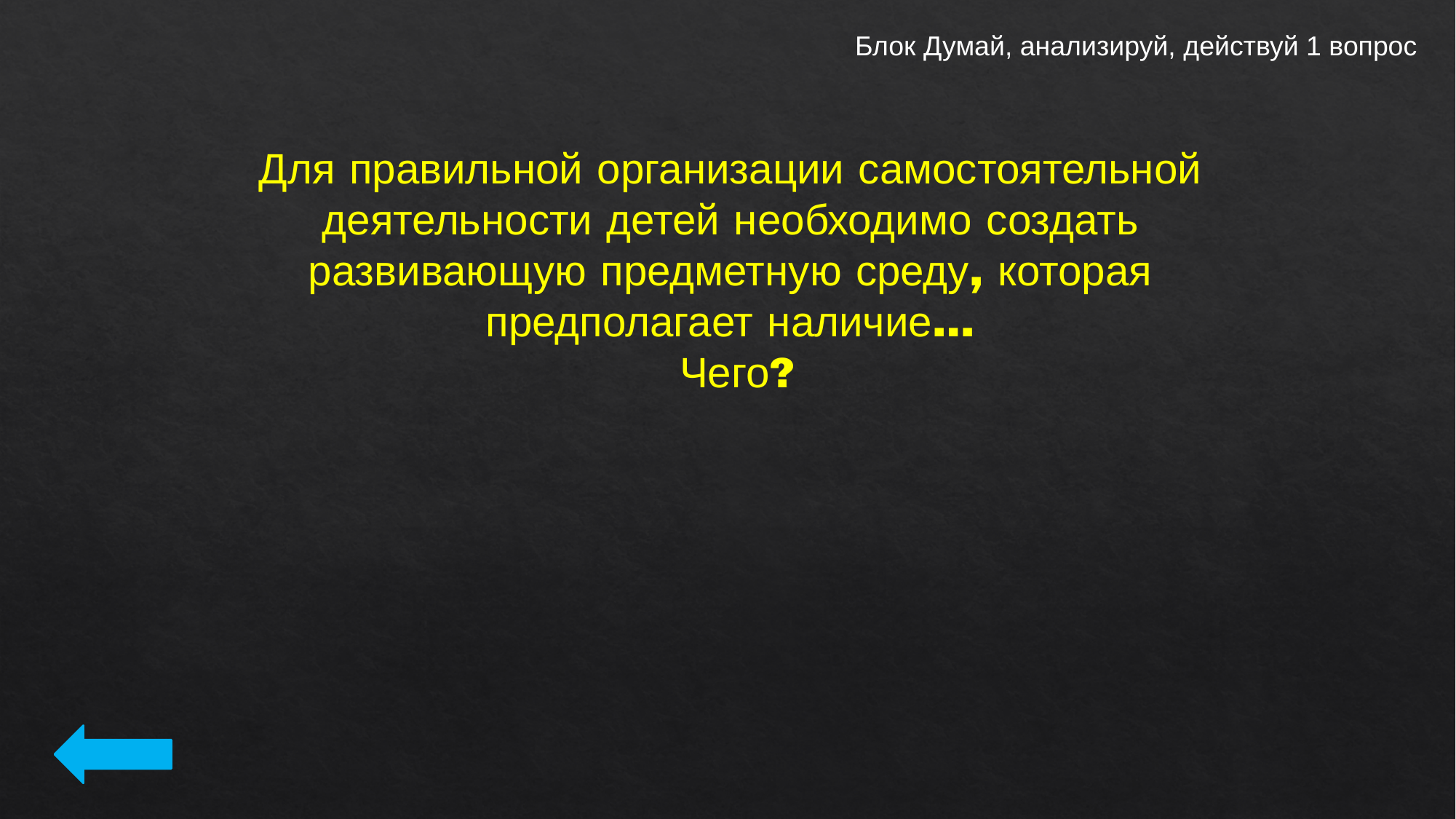

Блок Думай, анализируй, действуй 1 вопрос
Для правильной организации самостоятельной
деятельности детей необходимо создать
развивающую предметную среду, которая
предполагает наличие…
Чего?